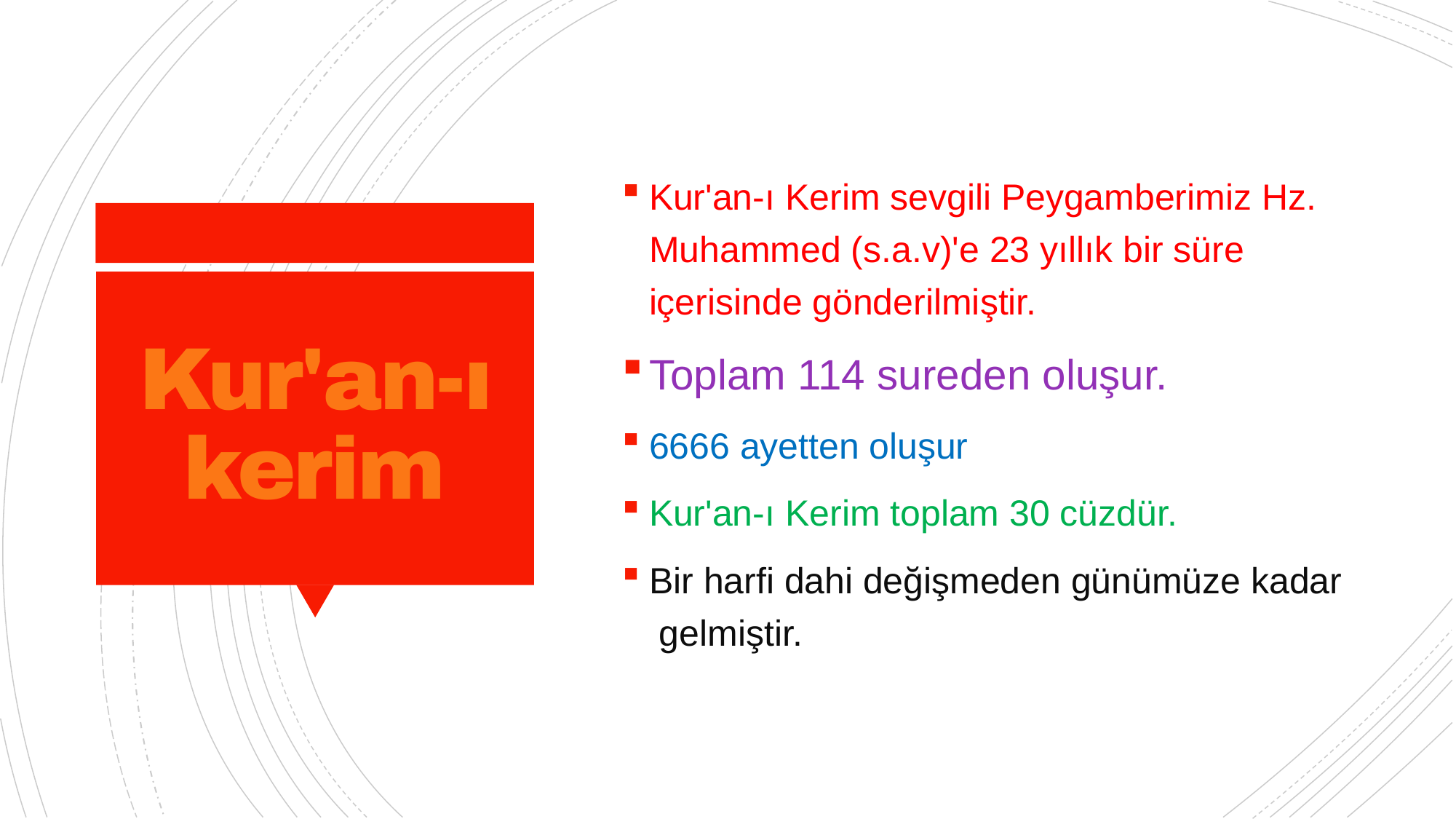

Kur'an-ı Kerim sevgili Peygamberimiz Hz. Muhammed (s.a.v)'e 23 yıllık bir süre içerisinde gönderilmiştir.
Toplam 114 sureden oluşur.
6666 ayetten oluşur
Kur'an-ı Kerim toplam 30 cüzdür.
Bir harfi dahi değişmeden günümüze kadar  gelmiştir.
# Kur'an-ı kerim